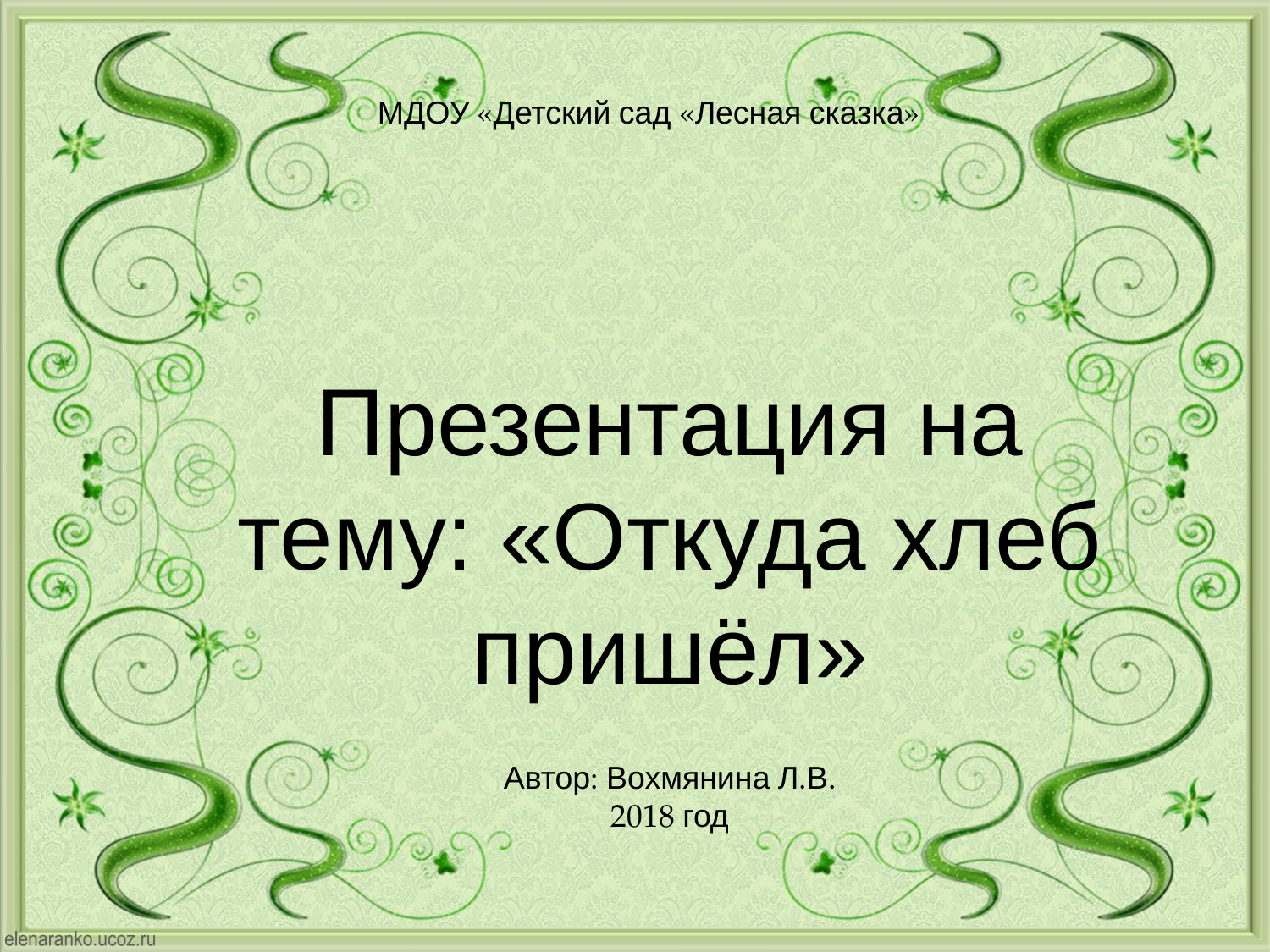

МДОУ «Детский сад «Лесная сказка»

Презентация на тему: «Откуда хлеб пришёл»
Автор: Вохмянина Л.В.
2018 год